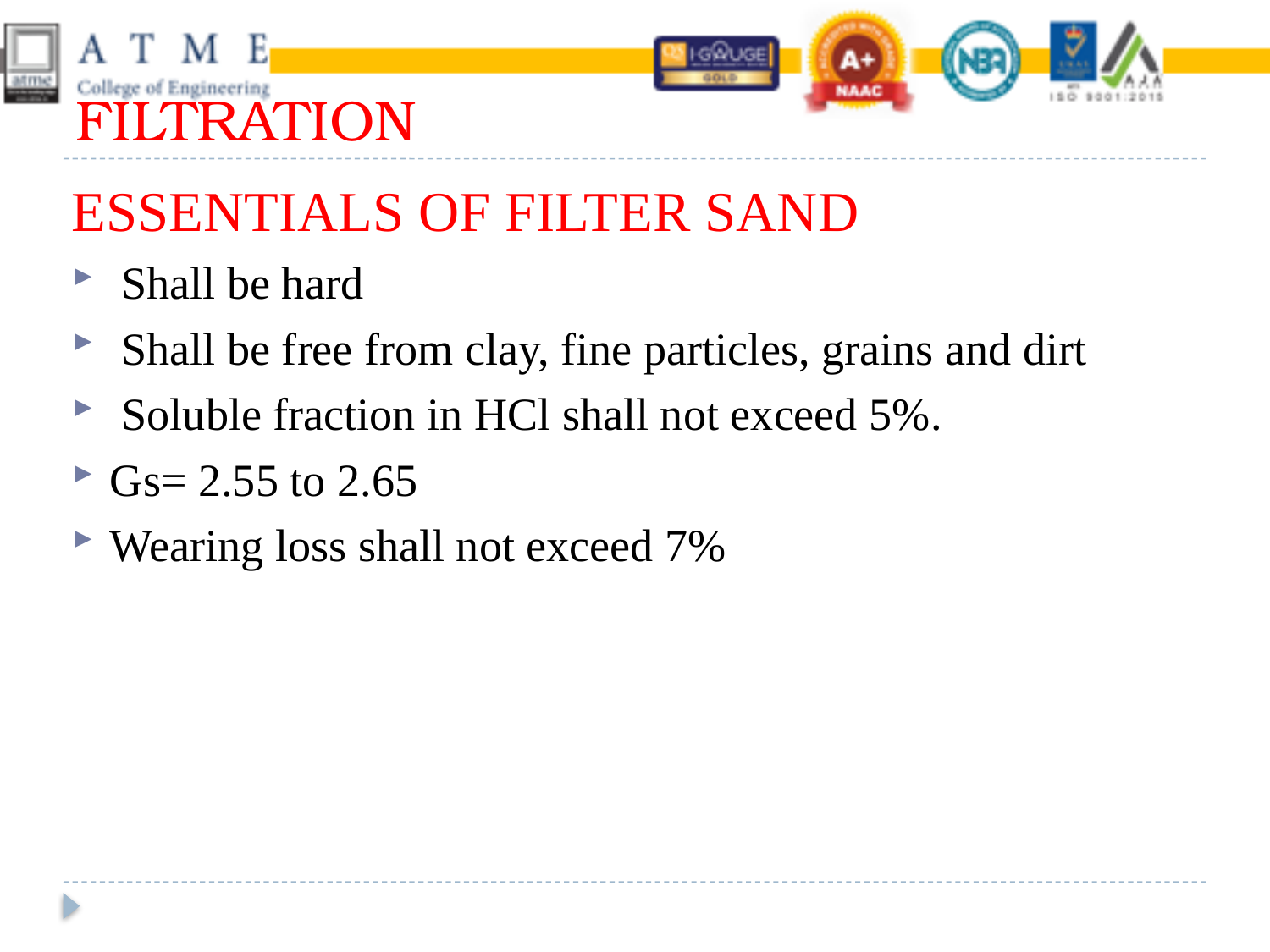

# FILTRATION
ESSENTIALS OF FILTER SAND
 Shall be hard
 Shall be free from clay, fine particles, grains and dirt
 Soluble fraction in HCl shall not exceed 5%.
Gs= 2.55 to 2.65
Wearing loss shall not exceed 7%